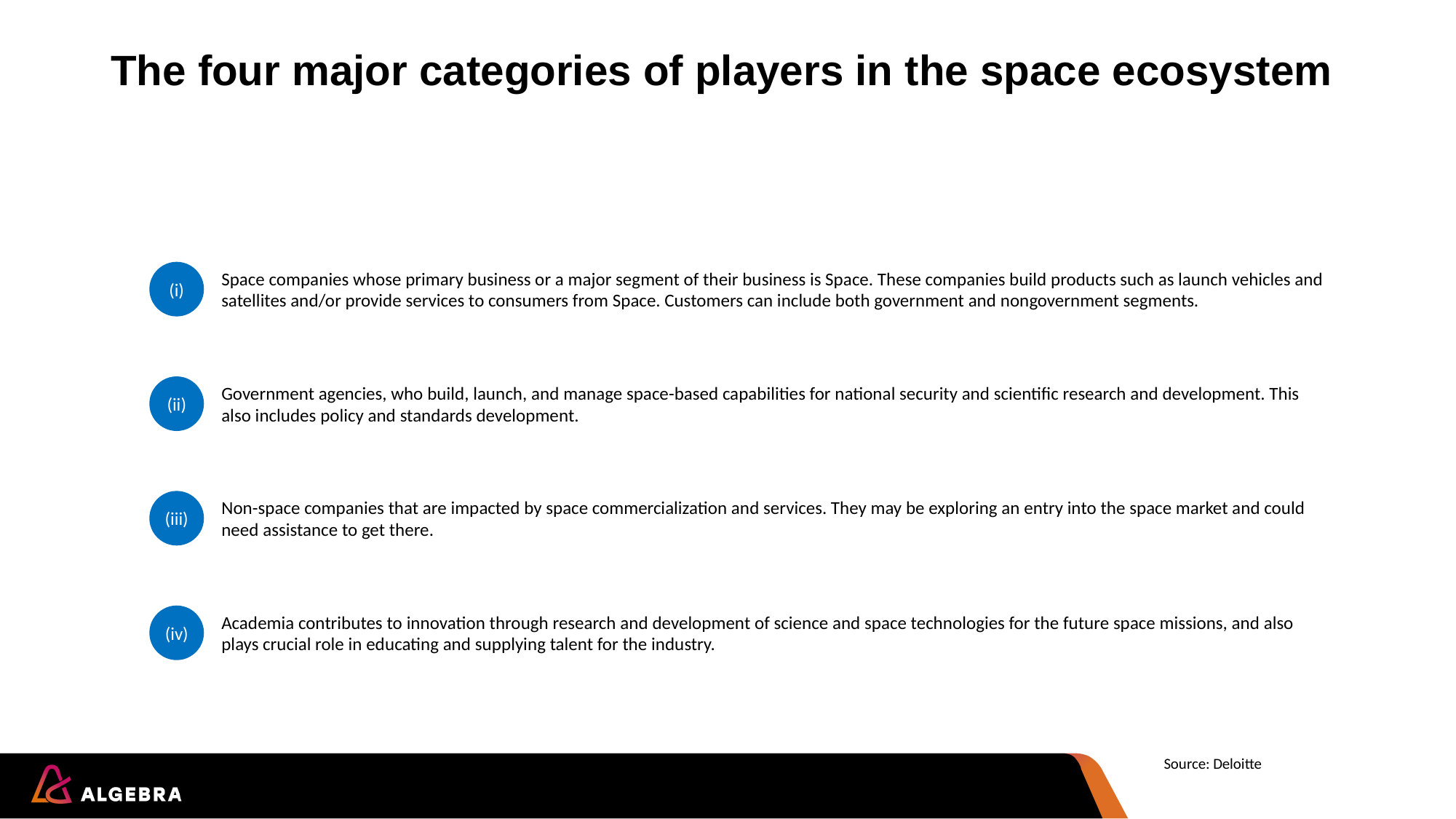

# The four major categories of players in the space ecosystem
(i)
Space companies whose primary business or a major segment of their business is Space. These companies build products such as launch vehicles and satellites and/or provide services to consumers from Space. Customers can include both government and nongovernment segments.
(ii)
Government agencies, who build, launch, and manage space-based capabilities for national security and scientific research and development. This also includes policy and standards development.
(iii)
Non-space companies that are impacted by space commercialization and services. They may be exploring an entry into the space market and could need assistance to get there.
(iv)
Academia contributes to innovation through research and development of science and space technologies for the future space missions, and also plays crucial role in educating and supplying talent for the industry.
Source: Deloitte